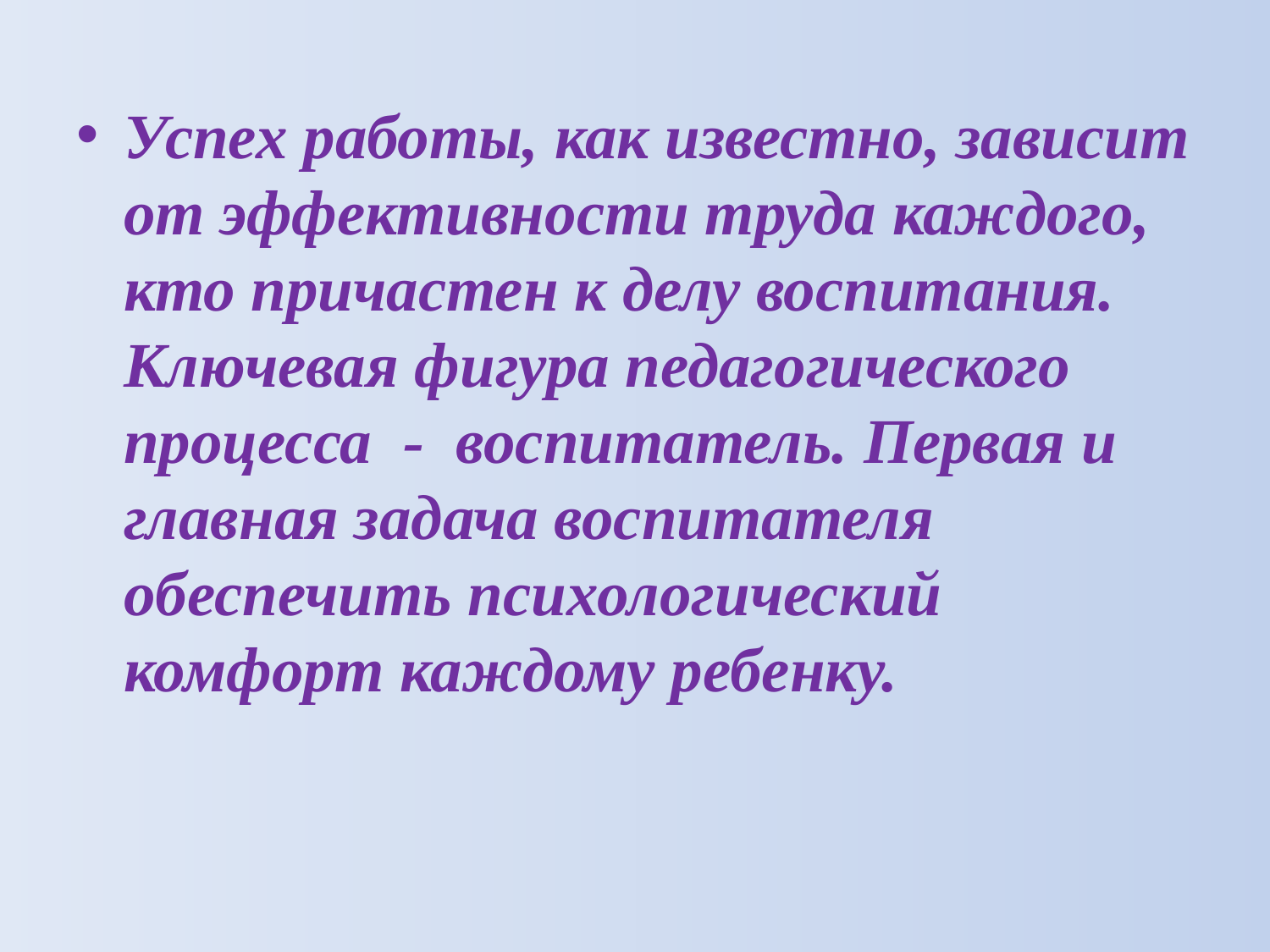

Успех работы, как известно, зависит от эффективности труда каждого, кто причастен к делу воспитания. Ключевая фигура педагогического процесса  -  воспитатель. Первая и главная задача воспитателя обеспечить психологический комфорт каждому ребенку.